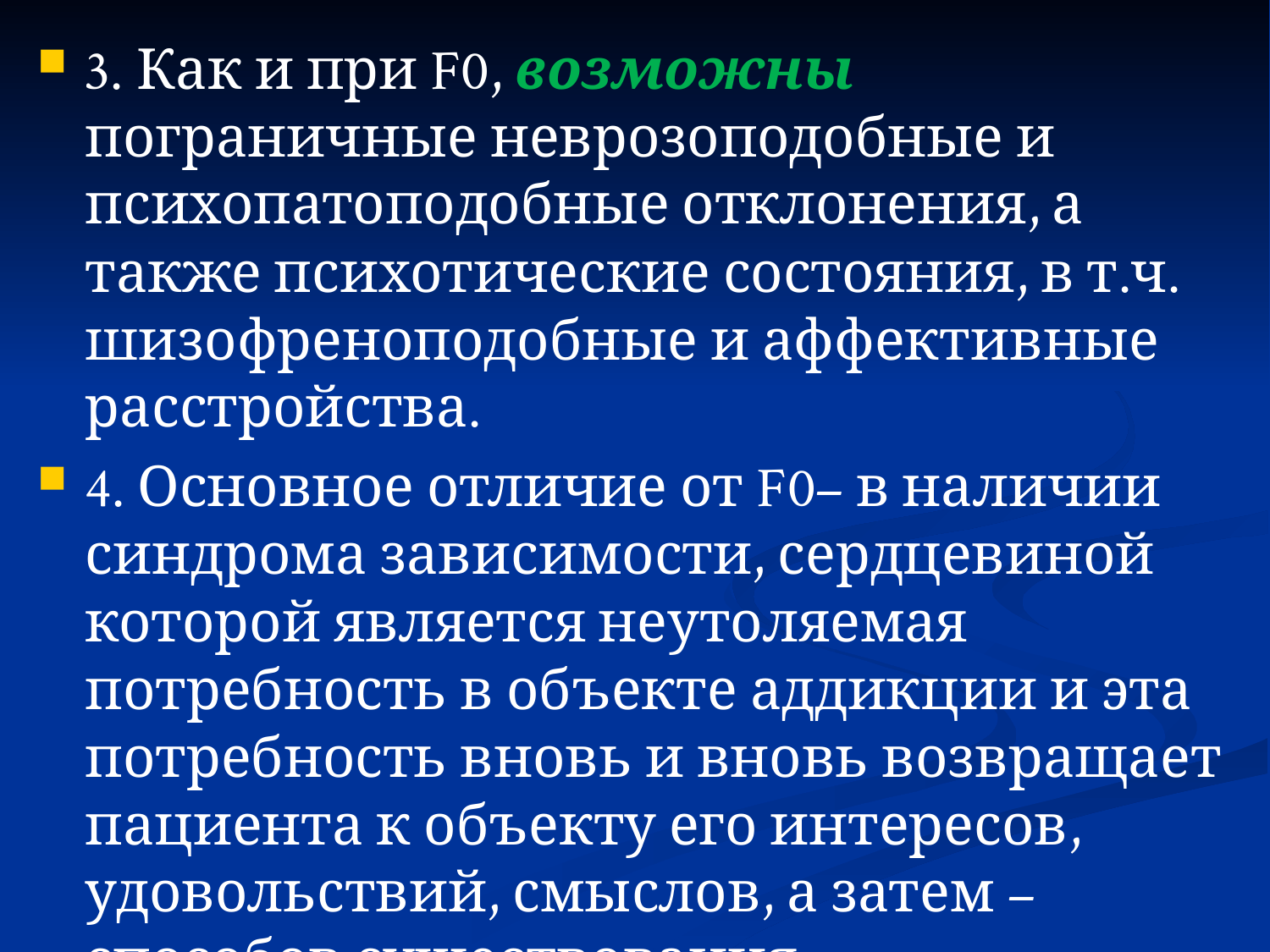

3. Как и при F0, возможны пограничные неврозоподобные и психопатоподобные отклонения, а также психотические состояния, в т.ч. шизофреноподобные и аффективные расстройства.
4. Основное отличие от F0– в наличии синдрома зависимости, сердцевиной которой является неутоляемая потребность в объекте аддикции и эта потребность вновь и вновь возвращает пациента к объекту его интересов, удовольствий, смыслов, а затем – способов существования.